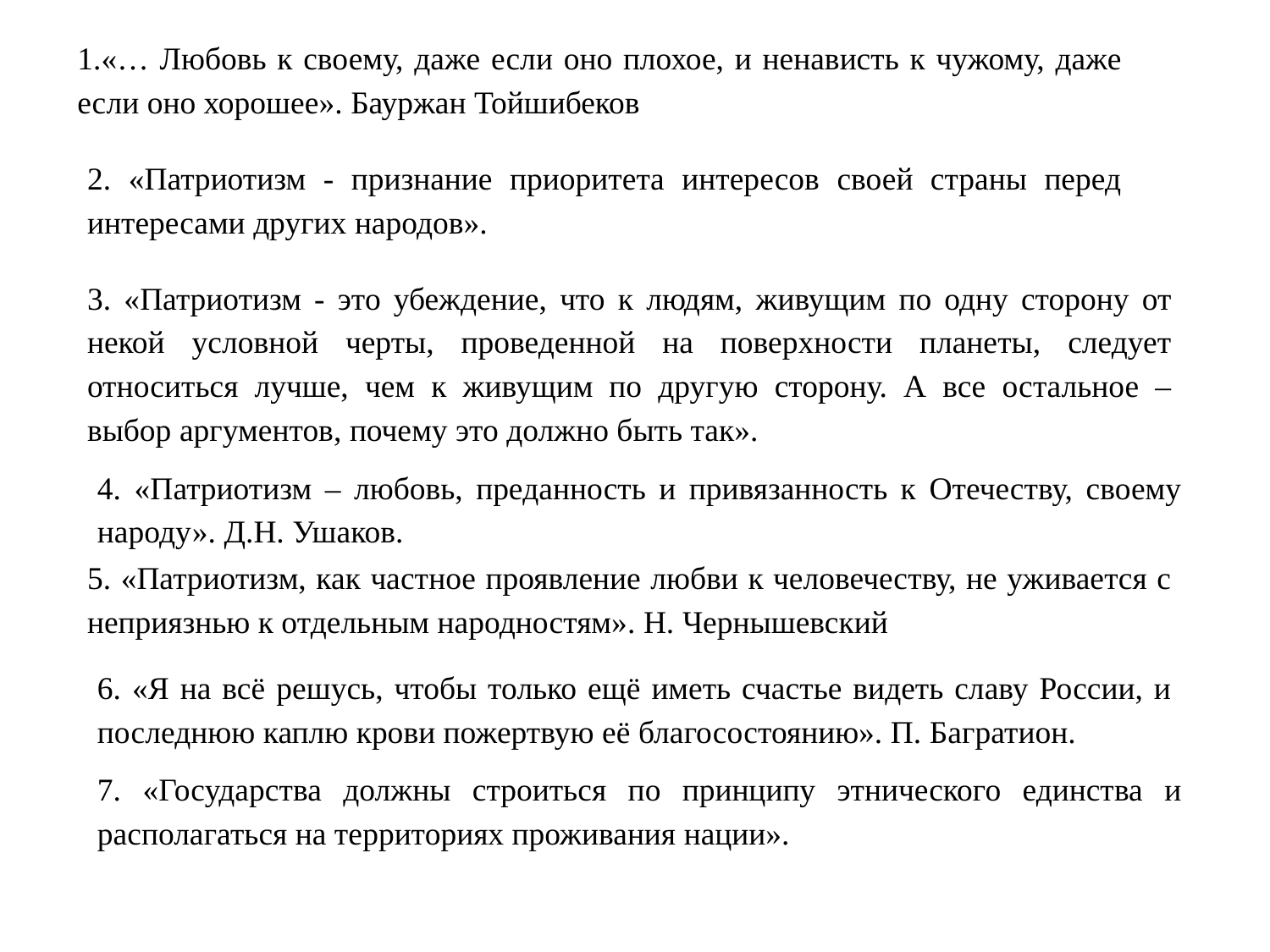

1.«… Любовь к своему, даже если оно плохое, и ненависть к чужому, даже если оно хорошее». Бауржан Тойшибеков
2. «Патриотизм - признание приоритета интересов своей страны перед интересами других народов».
3. «Патриотизм - это убеждение, что к людям, живущим по одну сторону от некой условной черты, проведенной на поверхности планеты, следует относиться лучше, чем к живущим по другую сторону. А все остальное – выбор аргументов, почему это должно быть так».
4. «Патриотизм – любовь, преданность и привязанность к Отечеству, своему народу». Д.Н. Ушаков.
5. «Патриотизм, как частное проявление любви к человечеству, не уживается с неприязнью к отдельным народностям». Н. Чернышевский
6. «Я на всё решусь, чтобы только ещё иметь счастье видеть славу России, и последнюю каплю крови пожертвую её благосостоянию». П. Багратион.
7. «Государства должны строиться по принципу этнического единства и располагаться на территориях проживания нации».